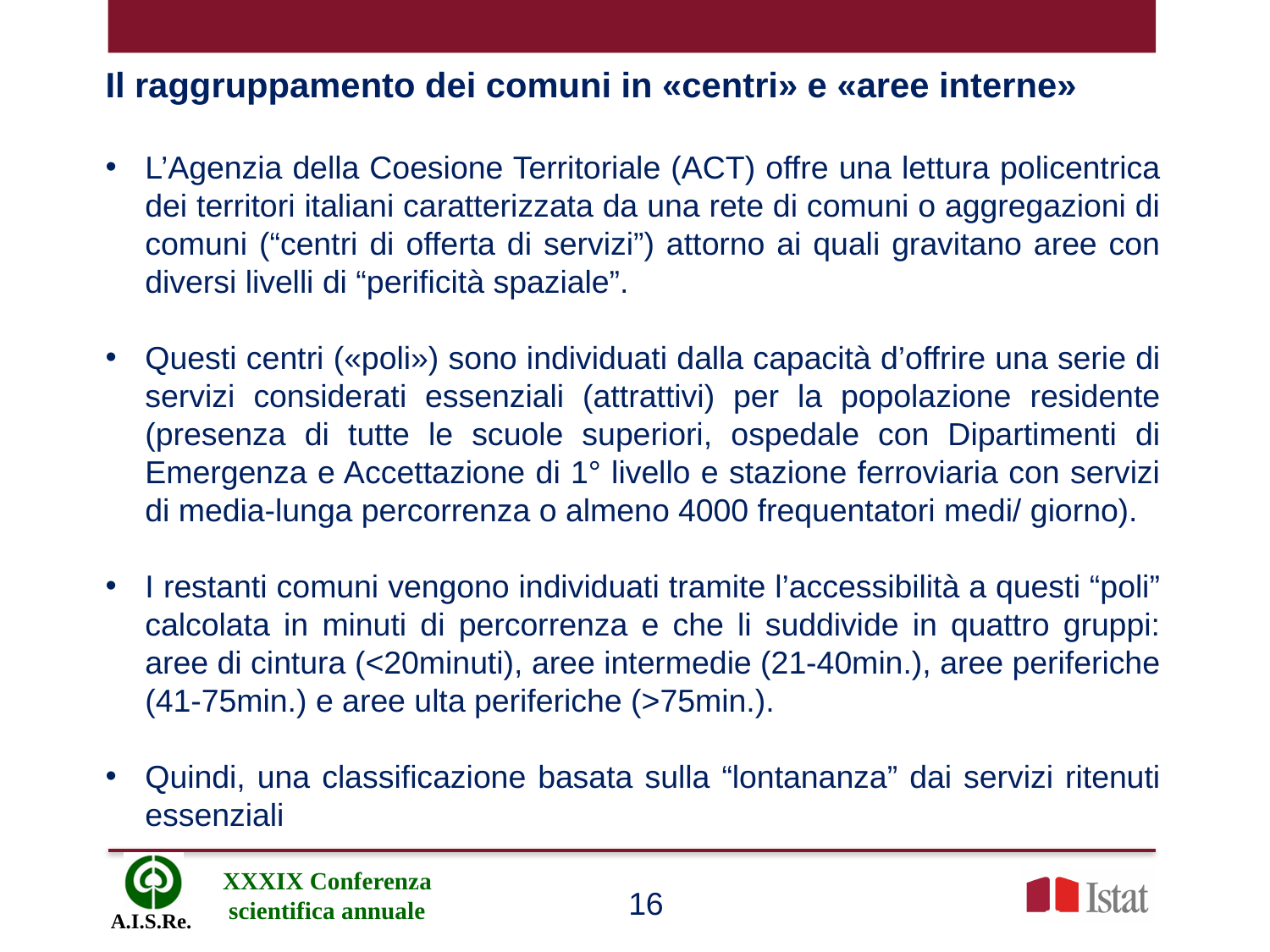

Il raggruppamento dei comuni in «centri» e «aree interne»

L’Agenzia della Coesione Territoriale (ACT) offre una lettura policentrica dei territori italiani caratterizzata da una rete di comuni o aggregazioni di comuni (“centri di offerta di servizi”) attorno ai quali gravitano aree con diversi livelli di “perificità spaziale”.

Questi centri («poli») sono individuati dalla capacità d’offrire una serie di servizi considerati essenziali (attrattivi) per la popolazione residente (presenza di tutte le scuole superiori, ospedale con Dipartimenti di Emergenza e Accettazione di 1° livello e stazione ferroviaria con servizi di media-lunga percorrenza o almeno 4000 frequentatori medi/ giorno).

I restanti comuni vengono individuati tramite l’accessibilità a questi “poli” calcolata in minuti di percorrenza e che li suddivide in quattro gruppi: aree di cintura (<20minuti), aree intermedie (21-40min.), aree periferiche (41-75min.) e aree ulta periferiche (>75min.).

Quindi, una classificazione basata sulla “lontananza” dai servizi ritenuti essenziali
16